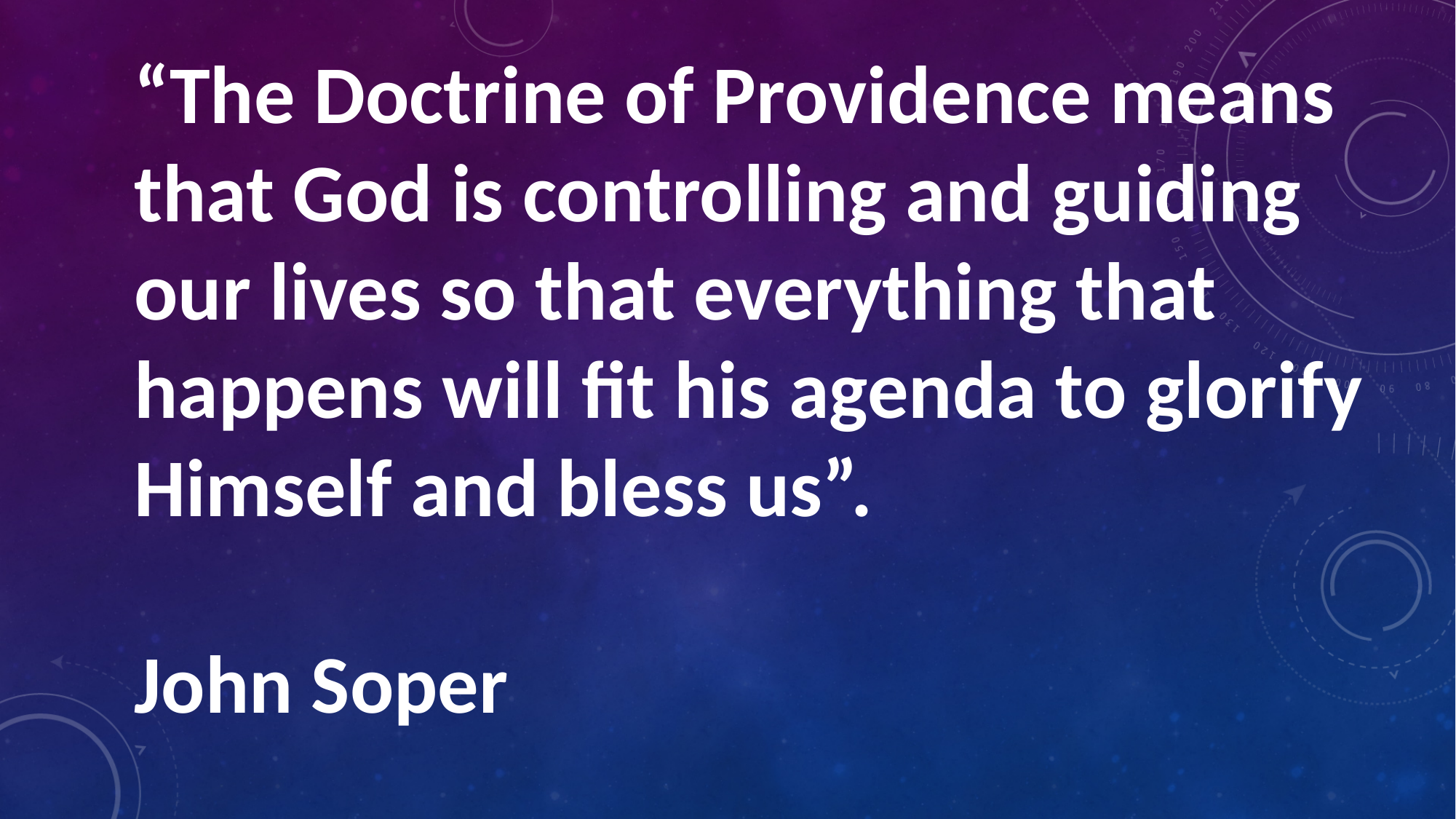

“The Doctrine of Providence means that God is controlling and guiding our lives so that everything that happens will fit his agenda to glorify Himself and bless us”.

John Soper